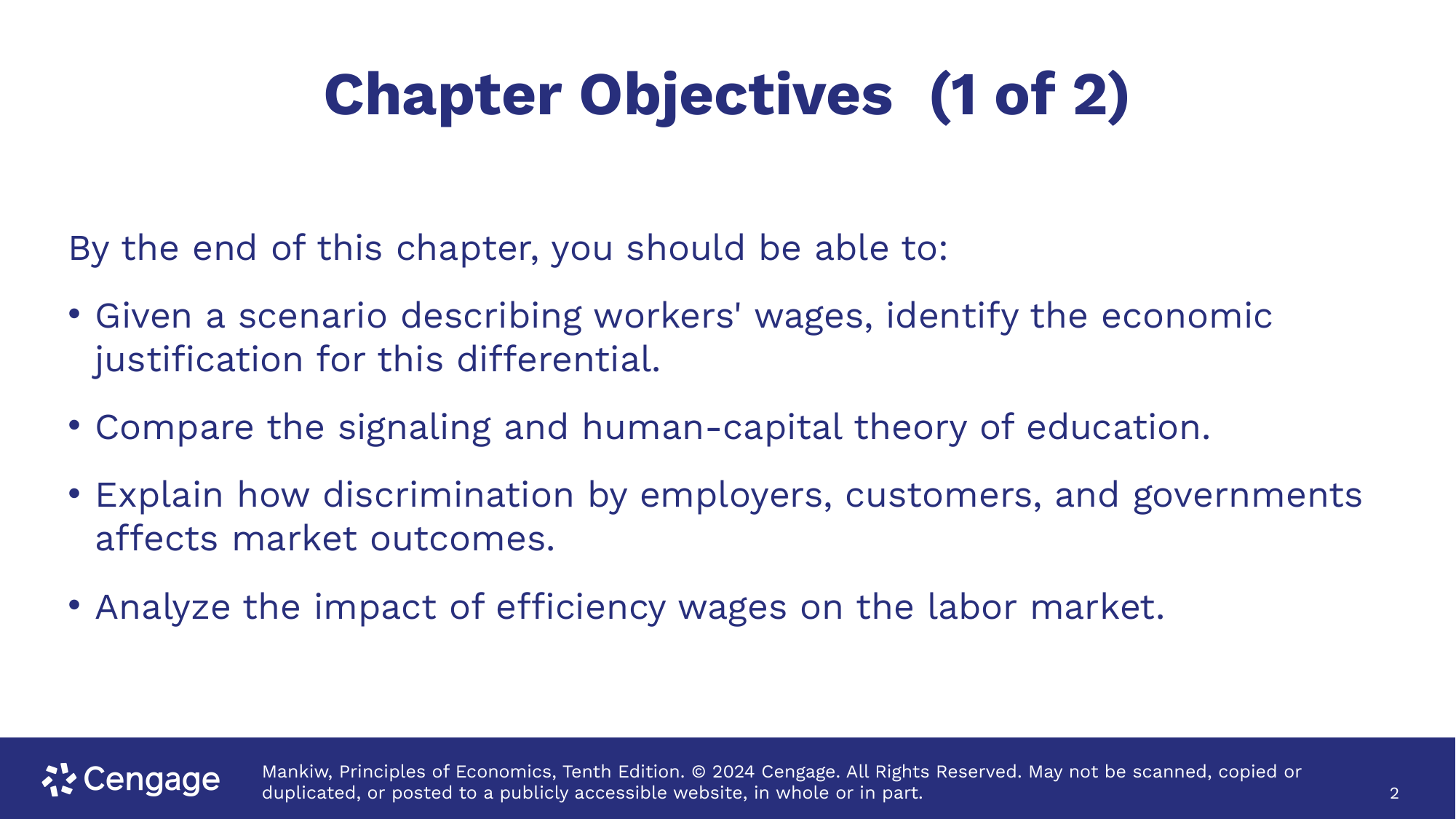

# Chapter Objectives  (1 of 2)
By the end of this chapter, you should be able to:
Given a scenario describing workers' wages, identify the economic justification for this differential.
Compare the signaling and human-capital theory of education.
Explain how discrimination by employers, customers, and governments affects market outcomes.
Analyze the impact of efficiency wages on the labor market.